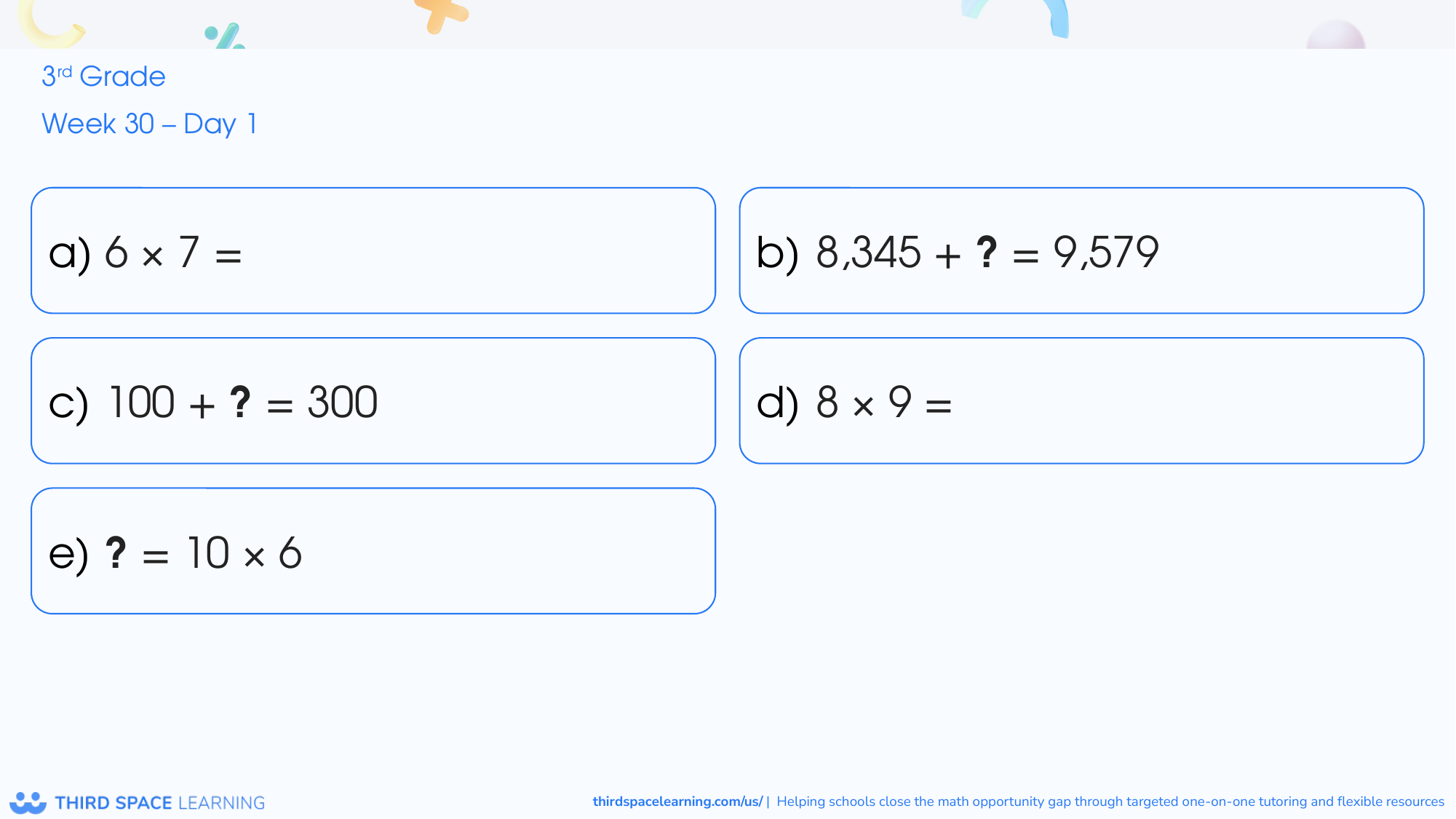

3rd Grade
Week 30 – Day 1
6 × 7 =
8,345 + ? = 9,579
100 + ? = 300
8 × 9 =
? = 10 × 6